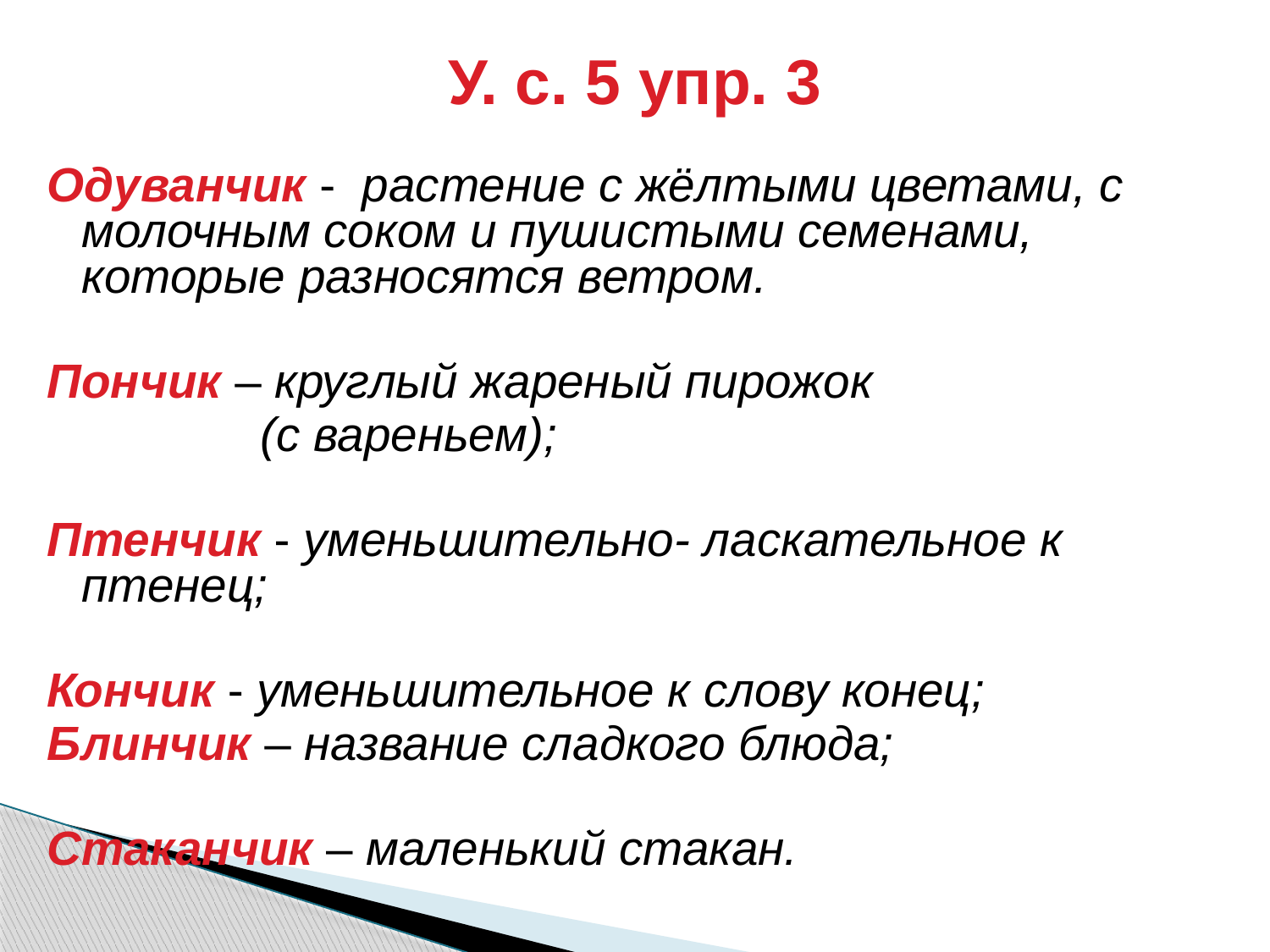

# У. с. 5 упр. 3
Одуванчик -  растение с жёлтыми цветами, с молочным соком и пушистыми семенами, которые разносятся ветром.

Пончик – круглый жареный пирожок
                (с вареньем);

Птенчик - уменьшительно- ласкательное к  птенец;

Кончик - уменьшительное к слову конец;
Блинчик – название сладкого блюда;

Стаканчик – маленький стакан.